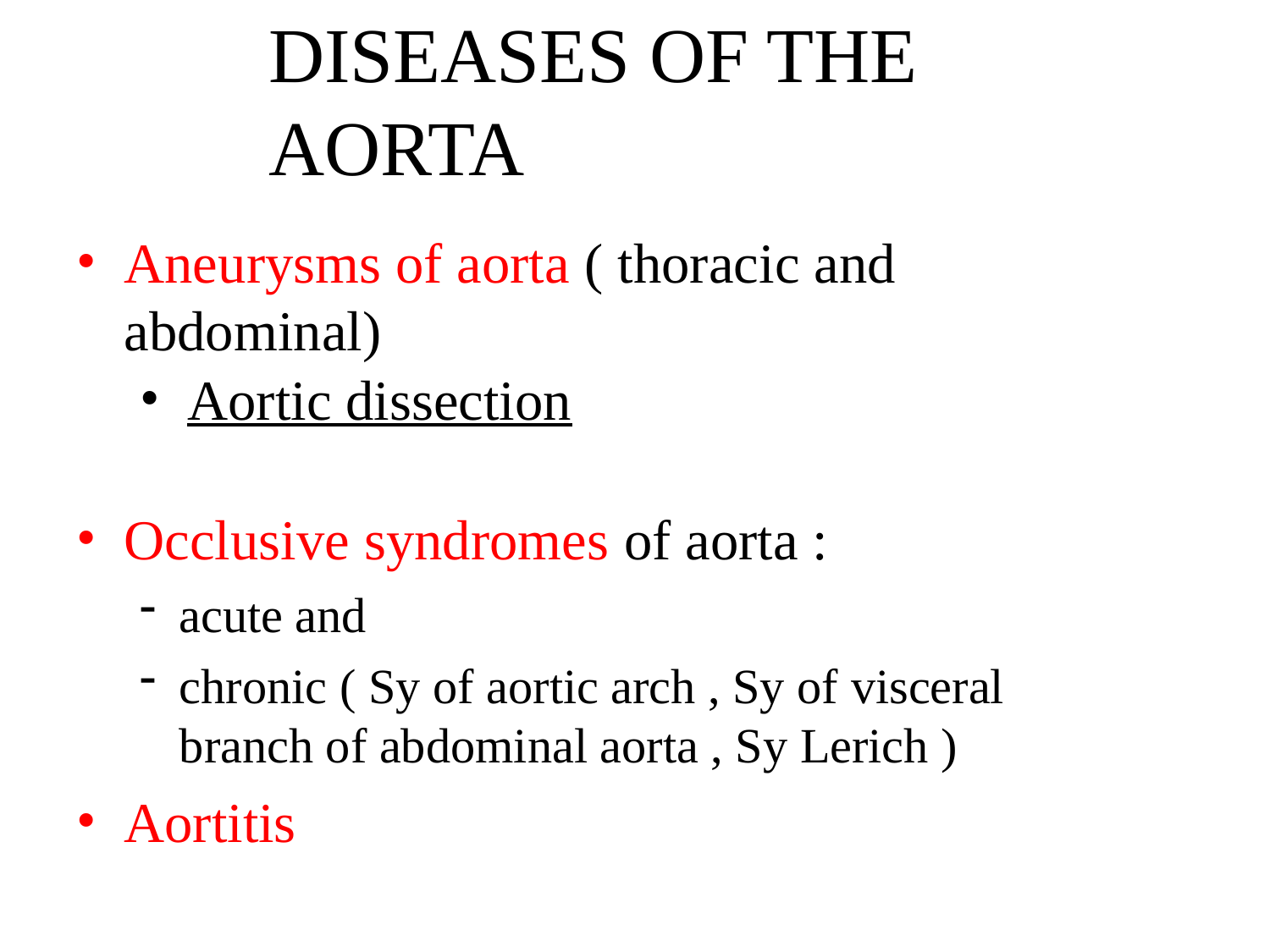

DISEASES OF THE AORTA
Aneurysms of aorta ( thoracic and abdominal)
Aortic dissection

Occlusive syndromes of aorta :
acute and
chronic ( Sy of aortic arch , Sy of visceral branch of abdominal aorta , Sy Lerich )
Aortitis